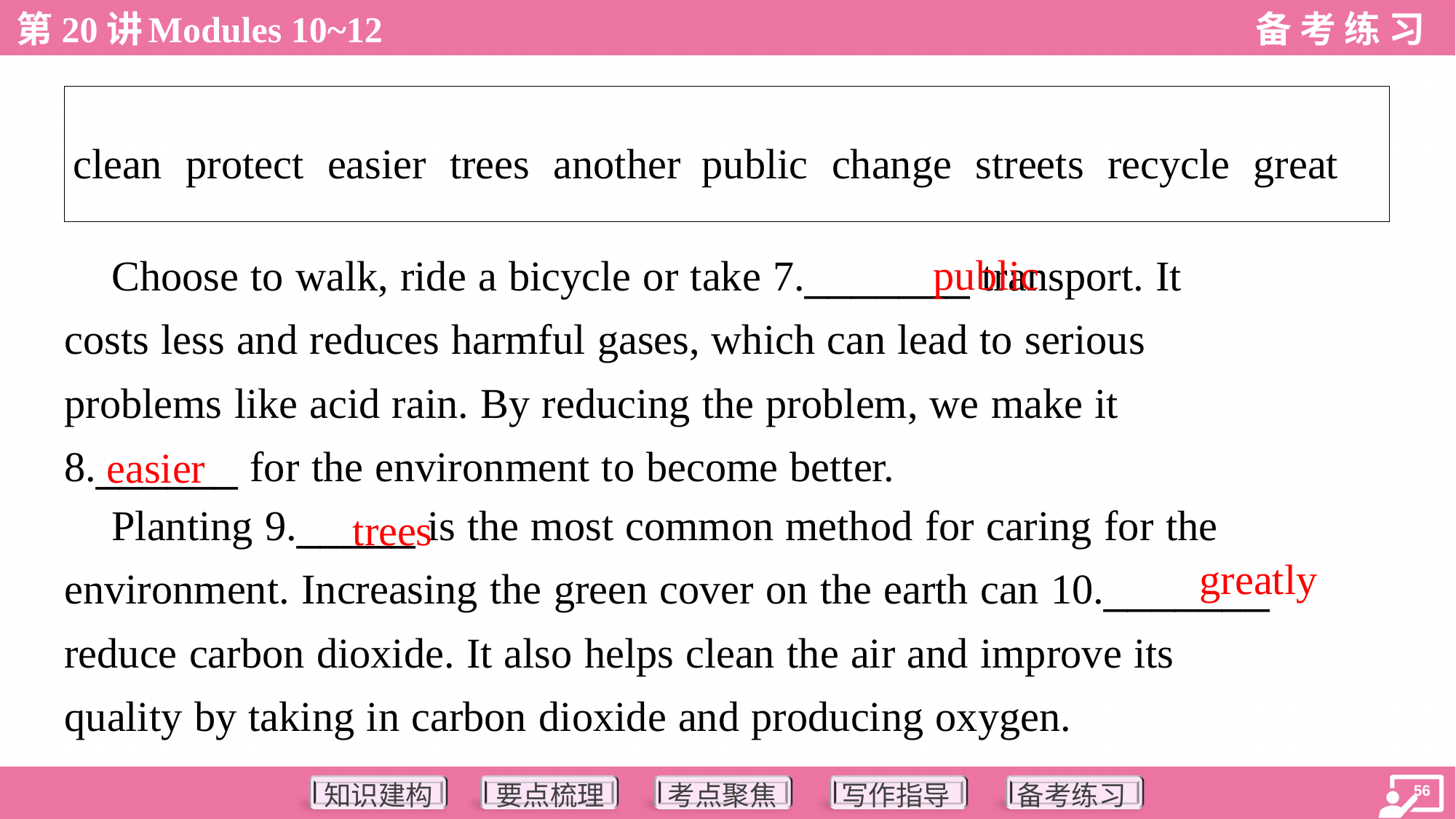

| clean protect easier trees another public change streets recycle great |
| --- |
public
    Choose to walk, ride a bicycle or take 7._______ transport. It
costs less and reduces harmful gases, which can lead to serious
problems like acid rain. By reducing the problem, we make it
8.______ for the environment to become better.
easier
trees
    Planting 9._____ is the most common method for caring for the
environment. Increasing the green cover on the earth can 10._______
reduce carbon dioxide. It also helps clean the air and improve its
quality by taking in carbon dioxide and producing oxygen.
greatly